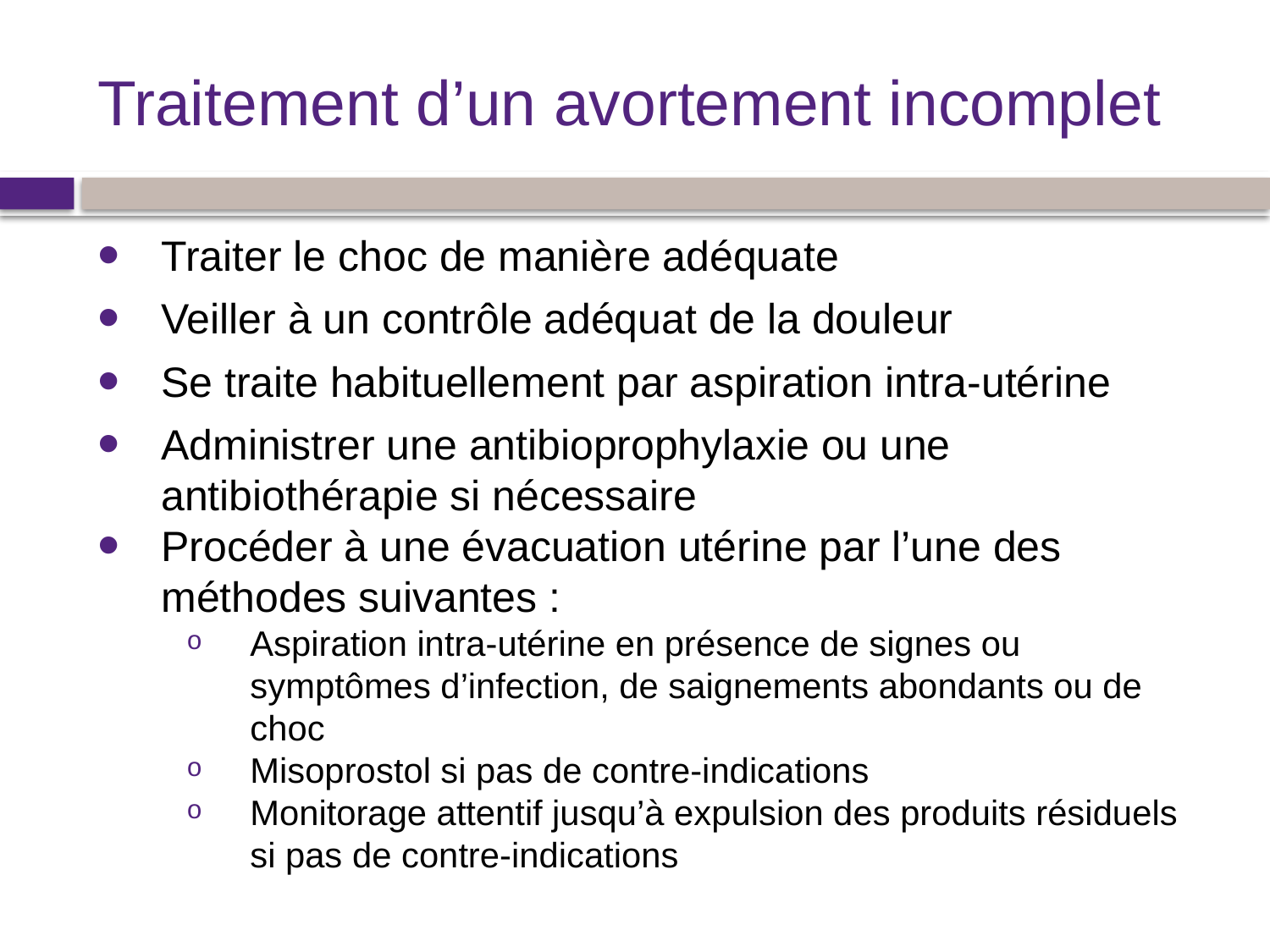

# Traitement d’un avortement incomplet
Traiter le choc de manière adéquate
Veiller à un contrôle adéquat de la douleur
Se traite habituellement par aspiration intra-utérine
Administrer une antibioprophylaxie ou une antibiothérapie si nécessaire
Procéder à une évacuation utérine par l’une des méthodes suivantes :
Aspiration intra-utérine en présence de signes ou symptômes d’infection, de saignements abondants ou de choc
Misoprostol si pas de contre-indications
Monitorage attentif jusqu’à expulsion des produits résiduels si pas de contre-indications